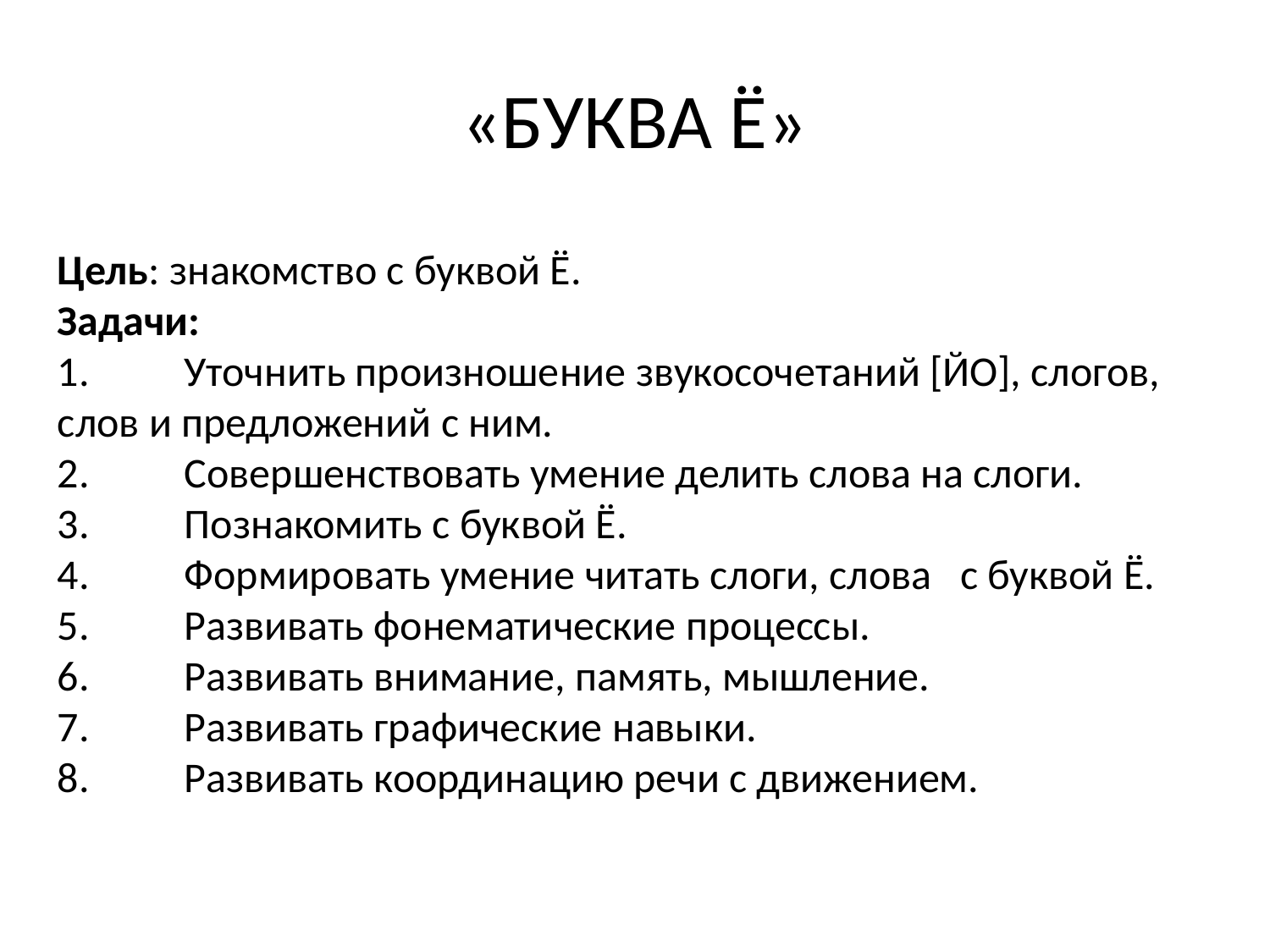

# «БУКВА Ё»
Цель: знакомство с буквой Ё.
Задачи:
1.	Уточнить произношение звукосочетаний [ЙО], слогов, слов и предложений с ним.
2.	Совершенствовать умение делить слова на слоги.
3.	Познакомить с буквой Ё.
4.	Формировать умение читать слоги, слова   с буквой Ё.
5.	Развивать фонематические процессы.
6.	Развивать внимание, память, мышление.
7.	Развивать графические навыки.
8.	Развивать координацию речи с движением.